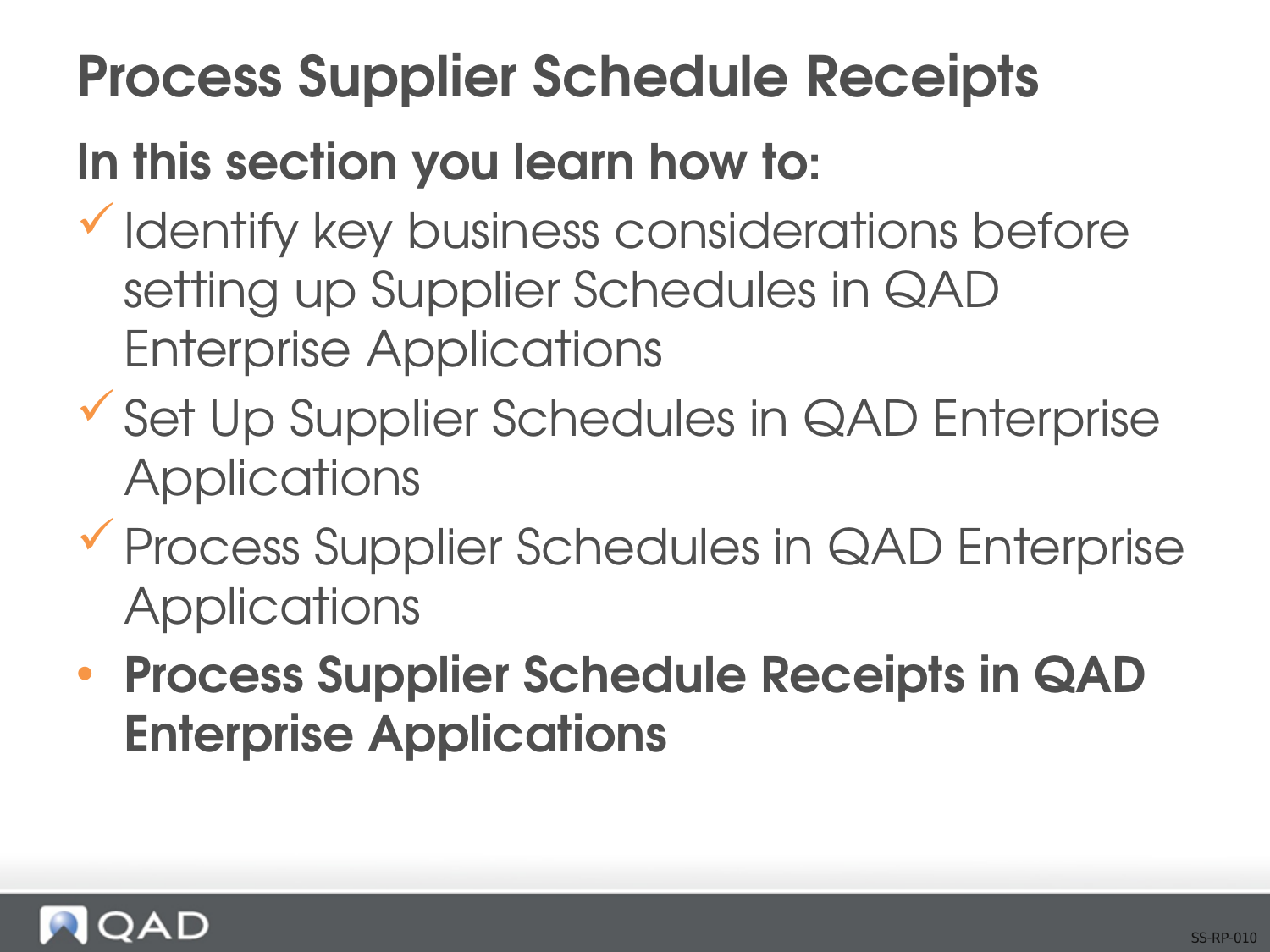

# Process Supplier Schedule Receipts
In this section you learn how to:
Identify key business considerations before setting up Supplier Schedules in QAD Enterprise Applications
Set Up Supplier Schedules in QAD Enterprise Applications
Process Supplier Schedules in QAD Enterprise Applications
Process Supplier Schedule Receipts in QAD Enterprise Applications
SS-RP-010